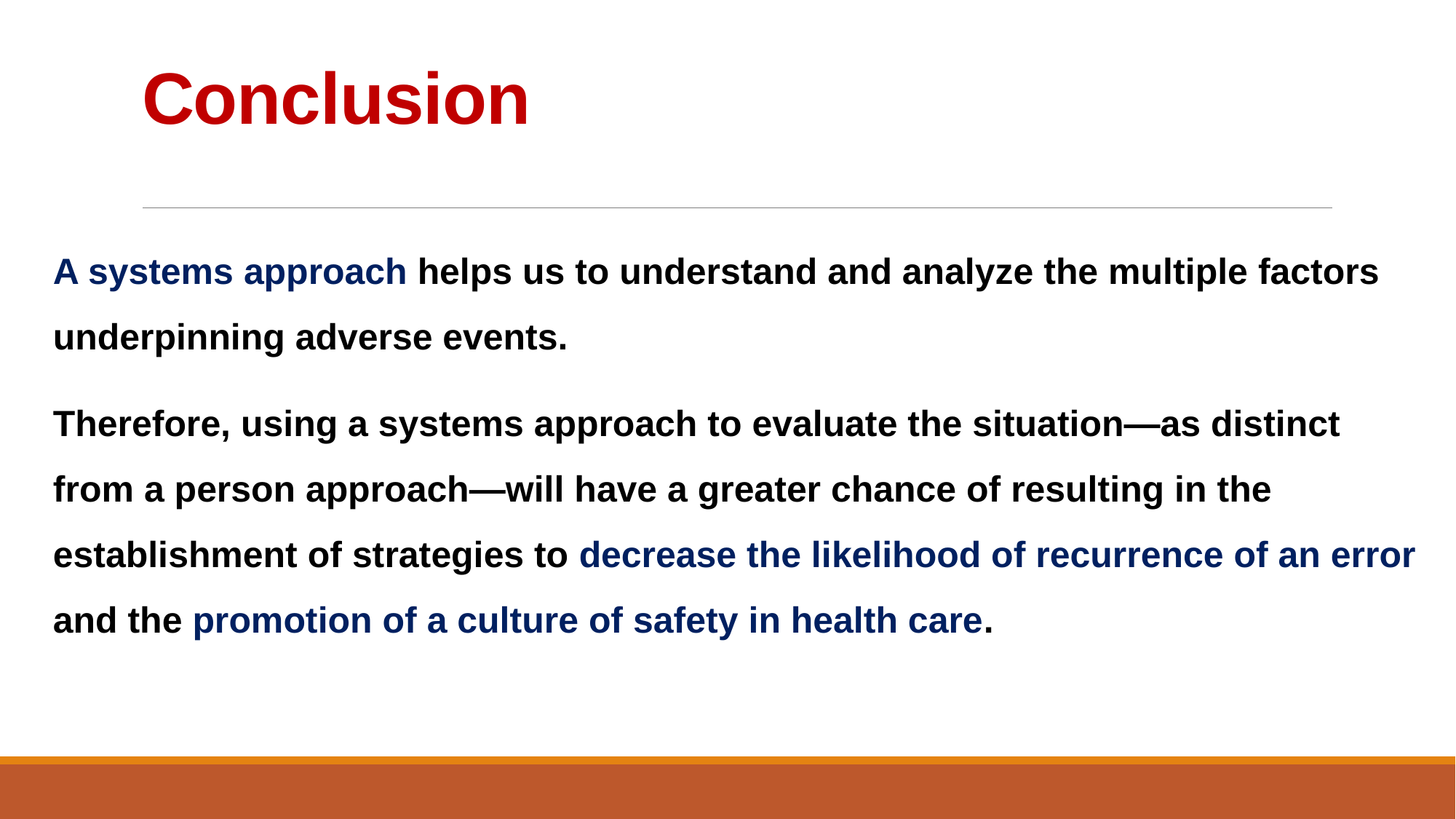

# Conclusion
A systems approach helps us to understand and analyze the multiple factors underpinning adverse events.
Therefore, using a systems approach to evaluate the situation—as distinct from a person approach—will have a greater chance of resulting in the establishment of strategies to decrease the likelihood of recurrence of an error and the promotion of a culture of safety in health care.